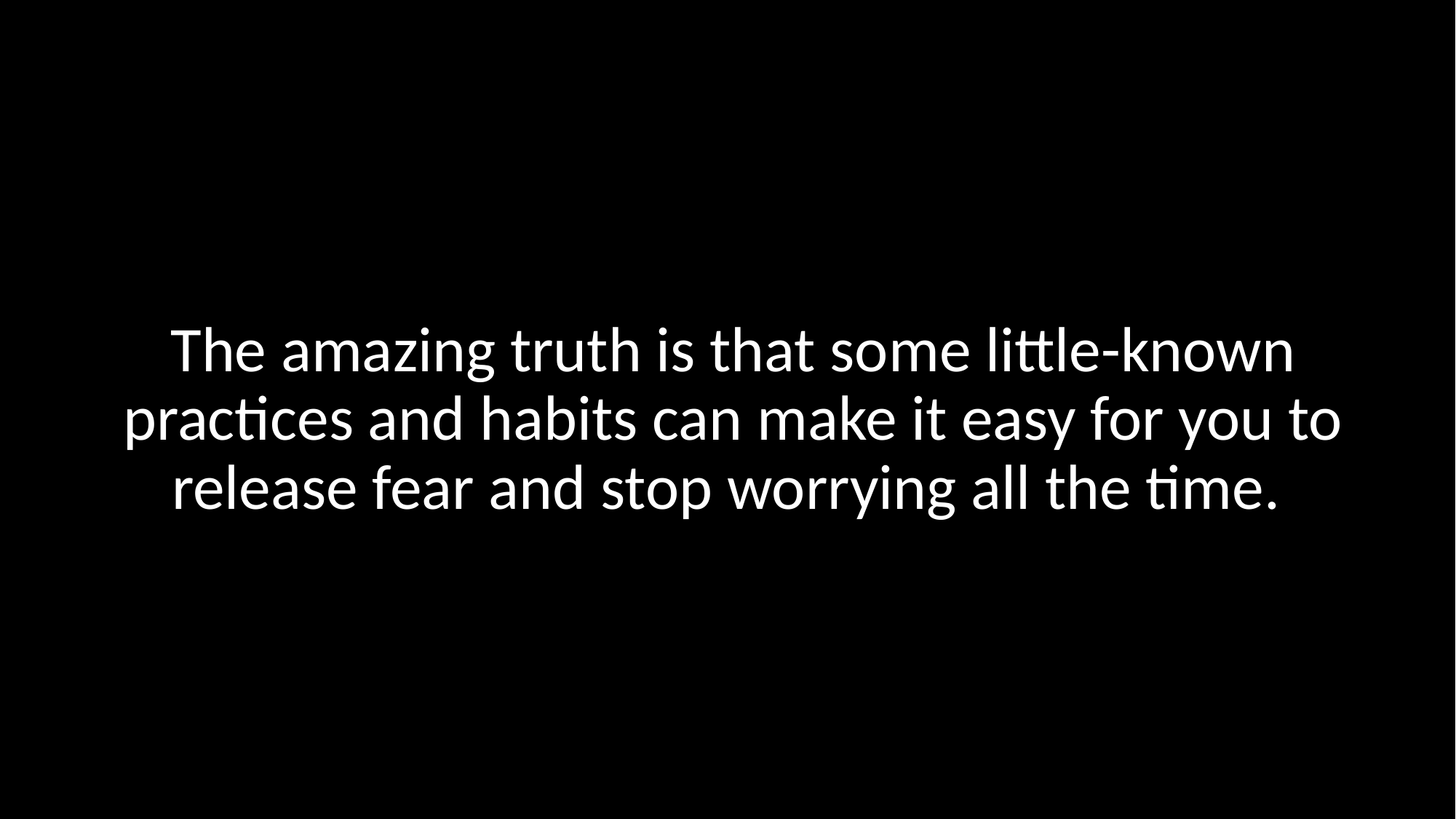

The amazing truth is that some little-known practices and habits can make it easy for you to release fear and stop worrying all the time.